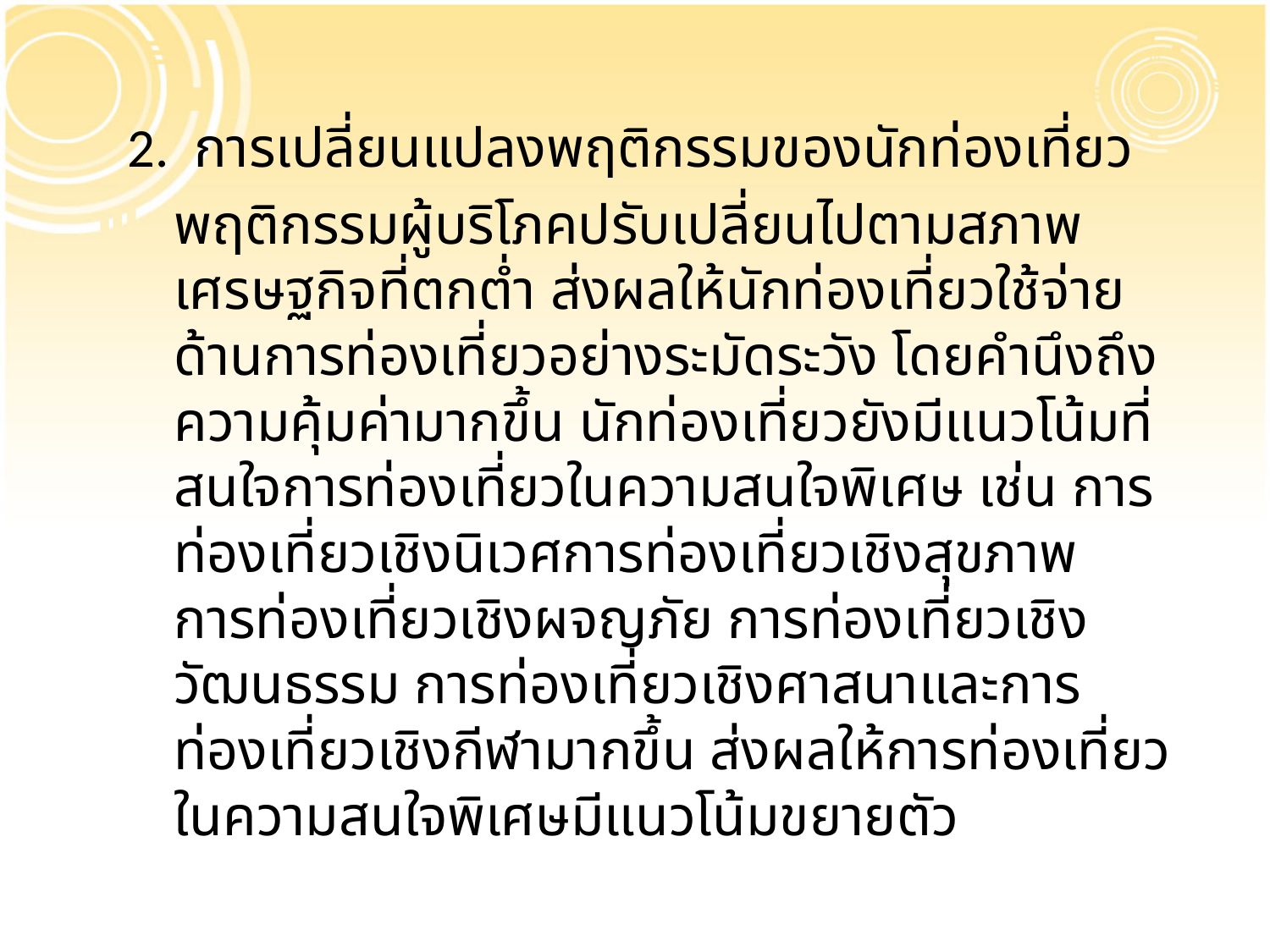

2.  การเปลี่ยนแปลงพฤติกรรมของนักท่องเที่ยว
		พฤติกรรมผู้บริโภคปรับเปลี่ยนไปตามสภาพเศรษฐกิจที่ตกต่ำ ส่งผลให้นักท่องเที่ยวใช้จ่ายด้านการท่องเที่ยวอย่างระมัดระวัง โดยคำนึงถึงความคุ้มค่ามากขึ้น นักท่องเที่ยวยังมีแนวโน้มที่สนใจการท่องเที่ยวในความสนใจพิเศษ เช่น การท่องเที่ยวเชิงนิเวศการท่องเที่ยวเชิงสุขภาพ การท่องเที่ยวเชิงผจญภัย การท่องเที่ยวเชิงวัฒนธรรม การท่องเที่ยวเชิงศาสนาและการท่องเที่ยวเชิงกีฬามากขึ้น ส่งผลให้การท่องเที่ยวในความสนใจพิเศษมีแนวโน้มขยายตัว